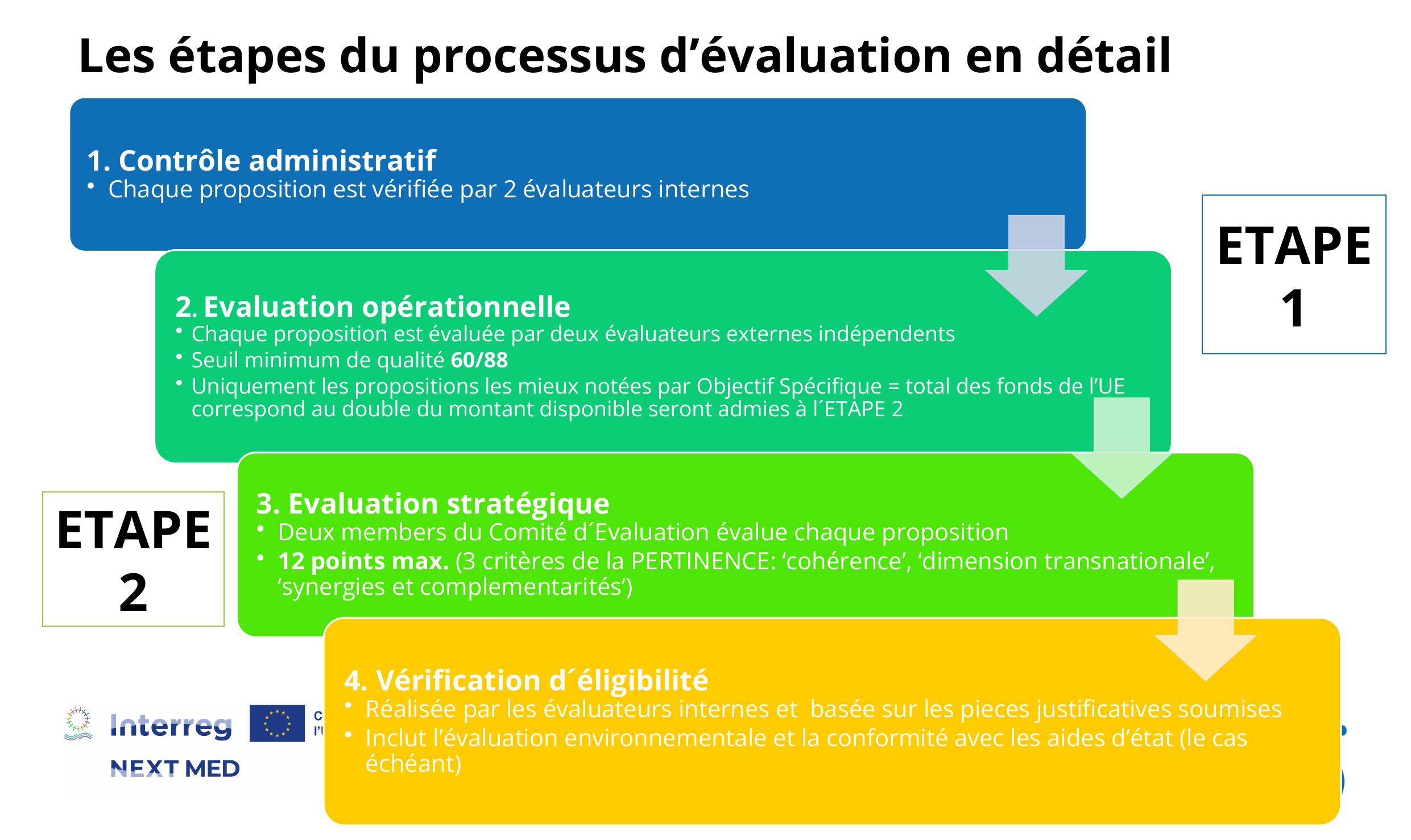

# Les étapes du processus d’évaluation en détail
1. Contrôle administratif
Chaque proposition est vérifiée par 2 évaluateurs internes
2. Evaluation opérationnelle
Chaque proposition est évaluée par deux évaluateurs externes indépendents
Seuil minimum de qualité 60/88
Uniquement les propositions les mieux notées par Objectif Spécifique = total des fonds de l’UE correspond au double du montant disponible seront admies à l´ETAPE 2
3. Evaluation stratégique
Deux members du Comité d´Evaluation évalue chaque proposition
12 points max. (3 critères de la PERTINENCE: ‘cohérence’, ‘dimension transnationale’, ‘synergies et complementarités’)
4. Vérification d´éligibilité
Réalisée par les évaluateurs internes et  basée sur les pieces justificatives soumises
Inclut l’évaluation environnementale et la conformité avec les aides d’état (le cas échéant)

ETAPE 1
ETAPE 2